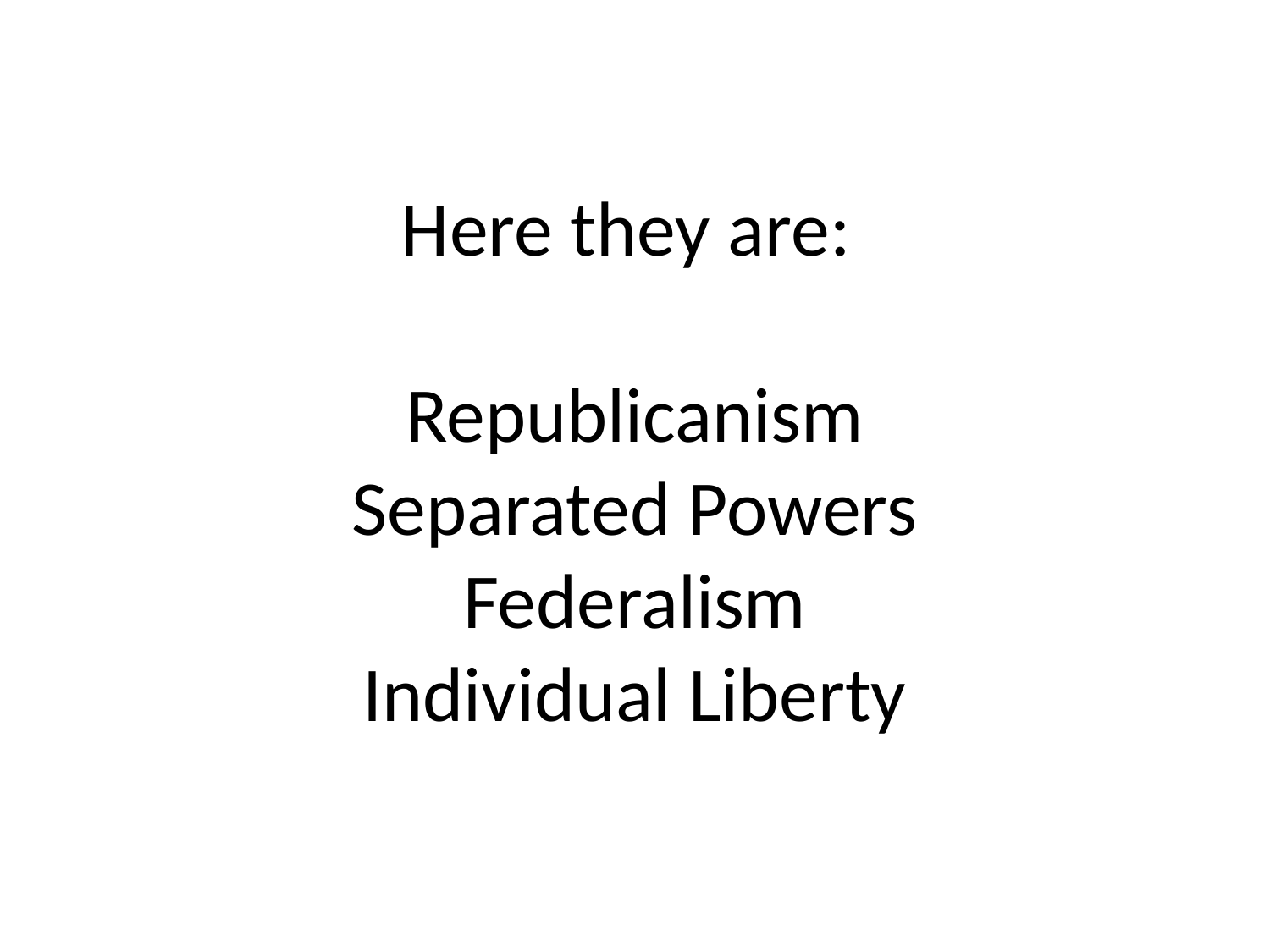

# Here they are: Republicanism Separated Powers Federalism Individual Liberty